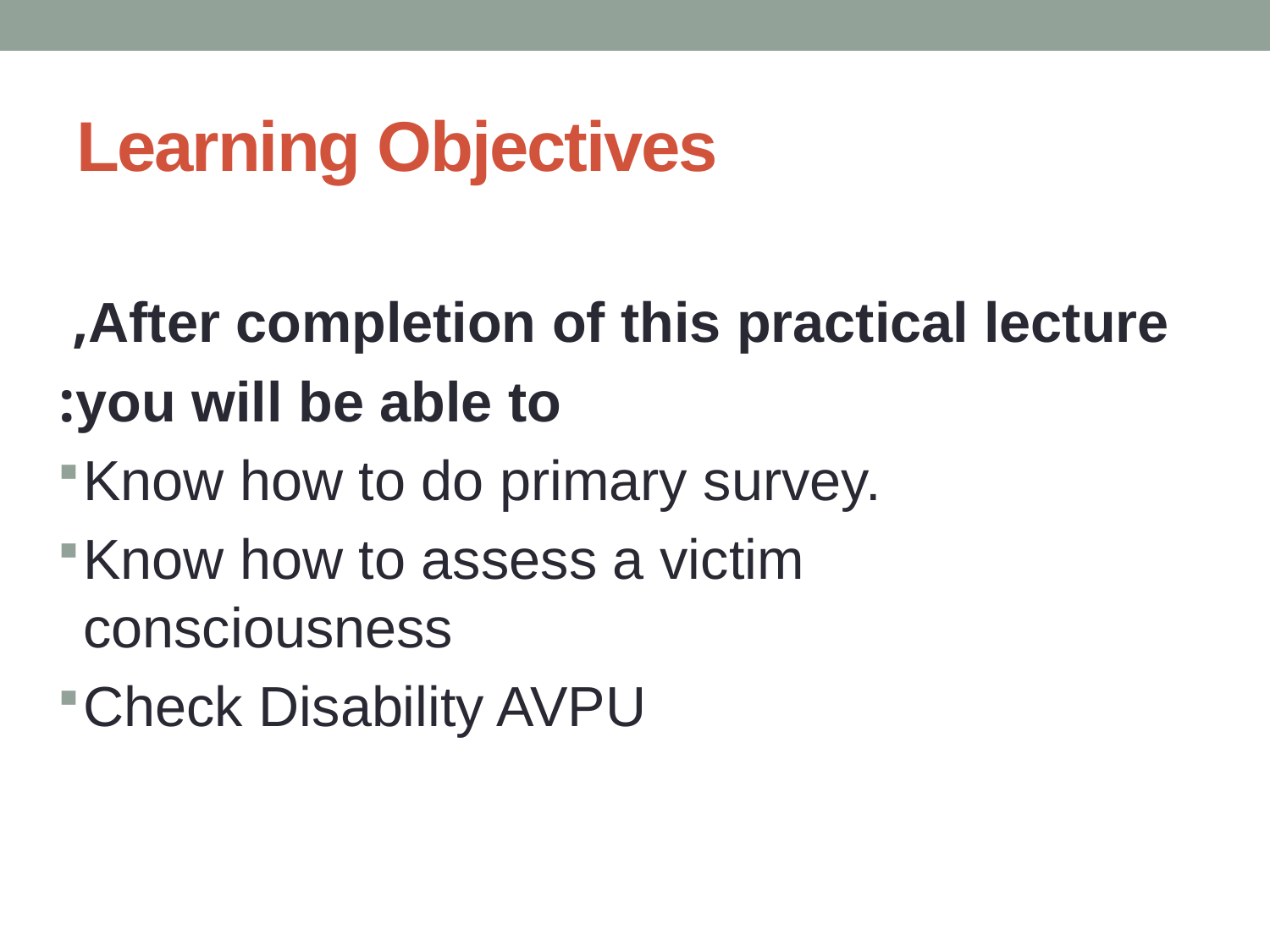

# Learning Objectives
After completion of this practical lecture,
you will be able to:
Know how to do primary survey.
Know how to assess a victim consciousness
Check Disability AVPU